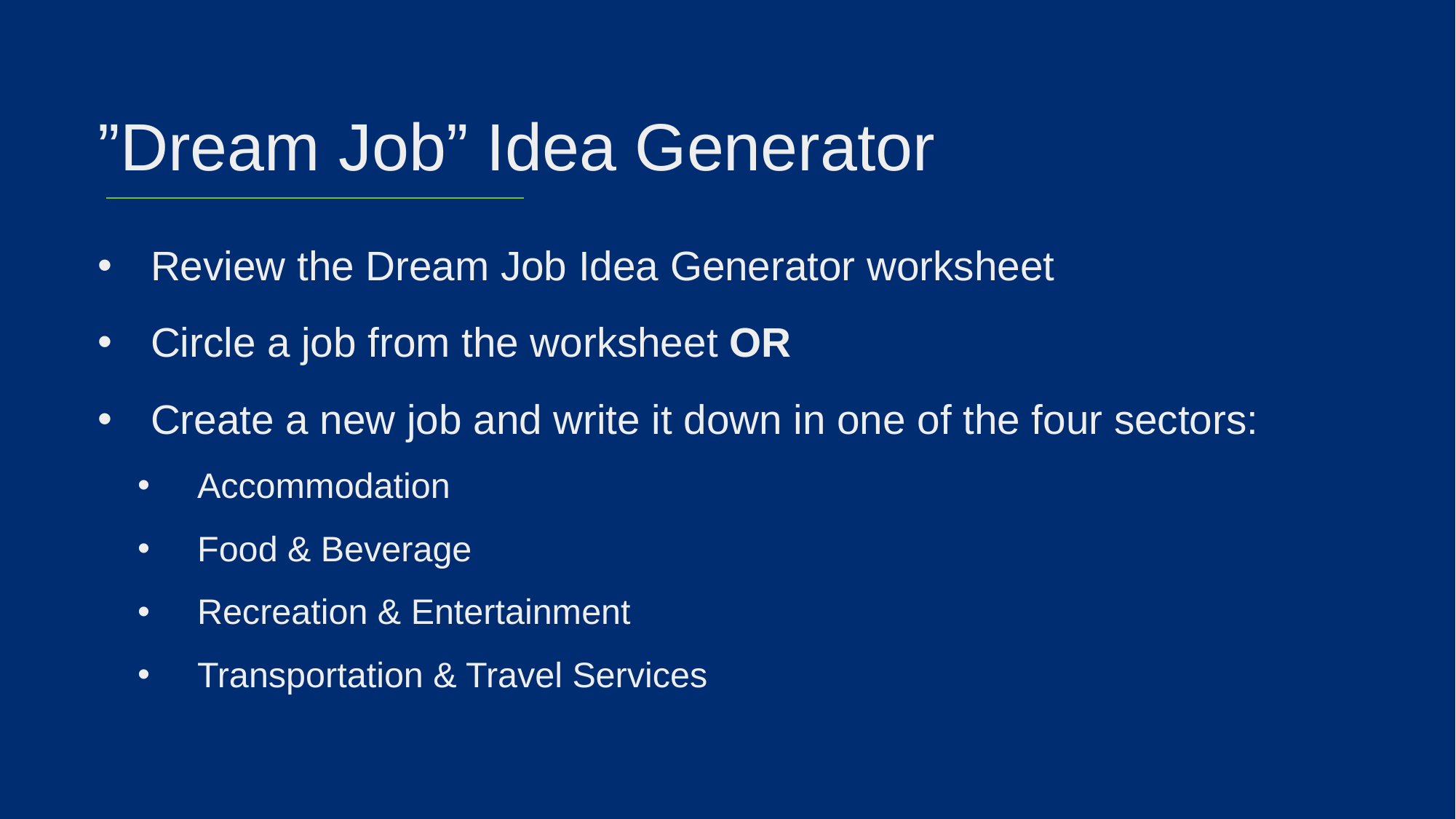

# ”Dream Job” Idea Generator
Review the Dream Job Idea Generator worksheet
Circle a job from the worksheet OR
Create a new job and write it down in one of the four sectors:
Accommodation
Food & Beverage
Recreation & Entertainment
Transportation & Travel Services